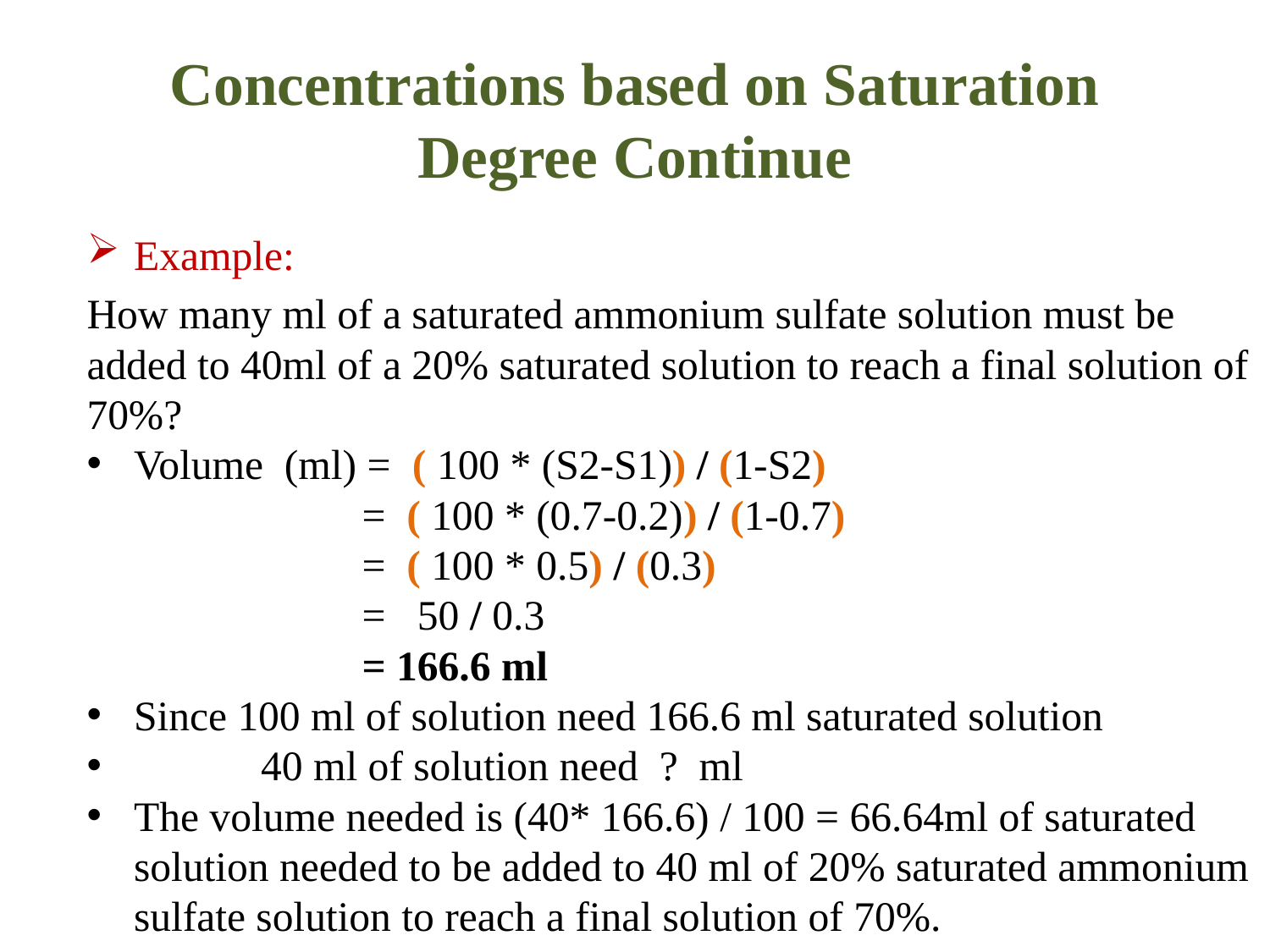

# Concentrations based on Saturation Degree Continue
Example:
How many ml of a saturated ammonium sulfate solution must be added to 40ml of a 20% saturated solution to reach a final solution of 70%?
Volume  (ml) =  ( 100 * (S2-S1)) / (1-S2)
                          =  ( 100 * (0.7-0.2)) / (1-0.7)
                          =  ( 100 * 0.5) / (0.3)
                          =   50 / 0.3
                          = 166.6 ml
Since 100 ml of solution need 166.6 ml saturated solution
            40 ml of solution need  ?  ml
The volume needed is (40* 166.6) / 100 = 66.64ml of saturated solution needed to be added to 40 ml of 20% saturated ammonium sulfate solution to reach a final solution of 70%.